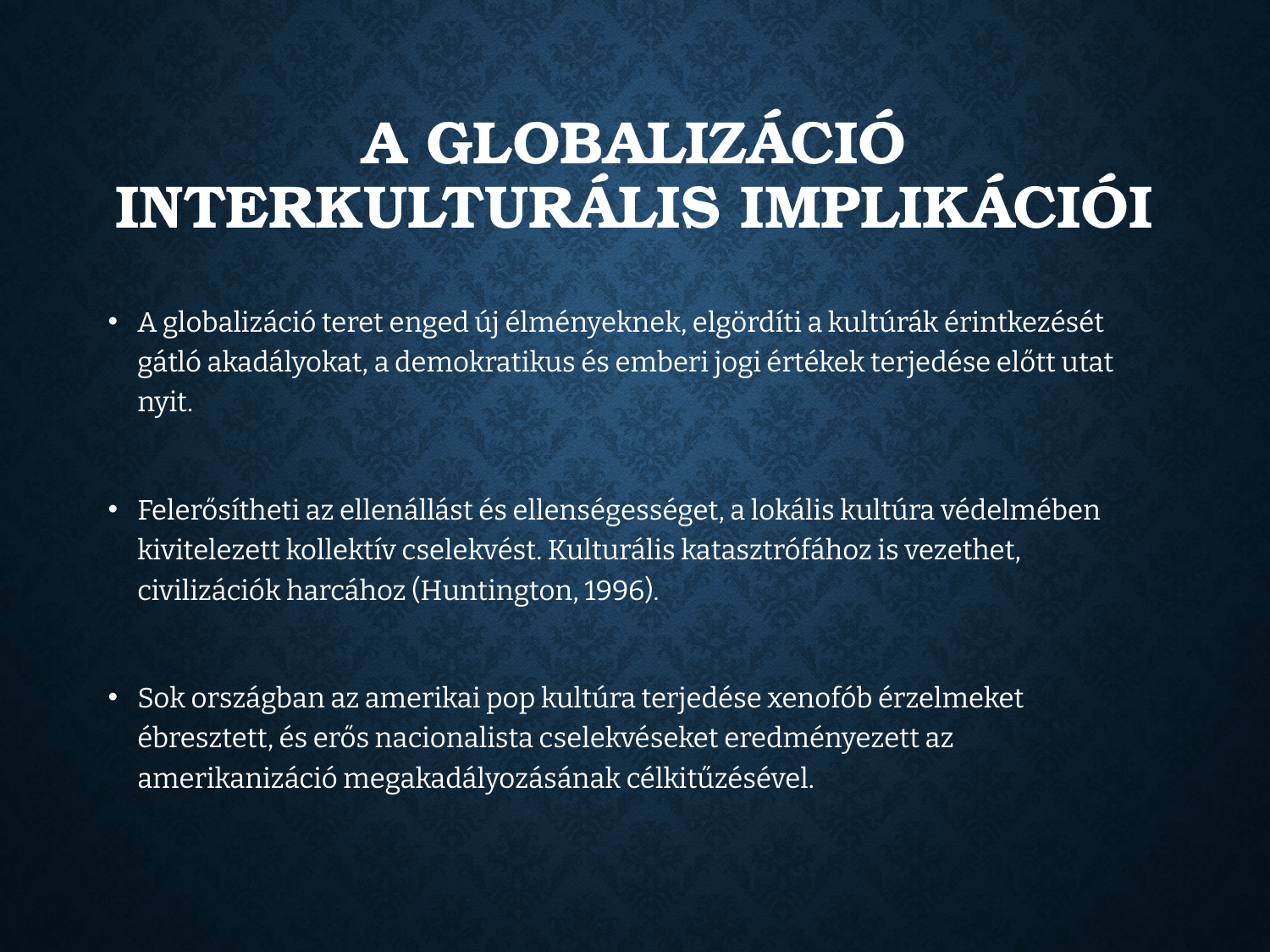

# A globalizáció interkulturális implikációi
A globalizáció teret enged új élményeknek, elgördíti a kultúrák érintkezését gátló akadályokat, a demokratikus és emberi jogi értékek terjedése előtt utat nyit.

Felerősítheti az ellenállást és ellenségességet, a lokális kultúra védelmében kivitelezett kollektív cselekvést. Kulturális katasztrófához is vezethet, civilizációk harcához (Huntington, 1996).

Sok országban az amerikai pop kultúra terjedése xenofób érzelmeket ébresztett, és erős nacionalista cselekvéseket eredményezett az amerikanizáció megakadályozásának célkitűzésével.